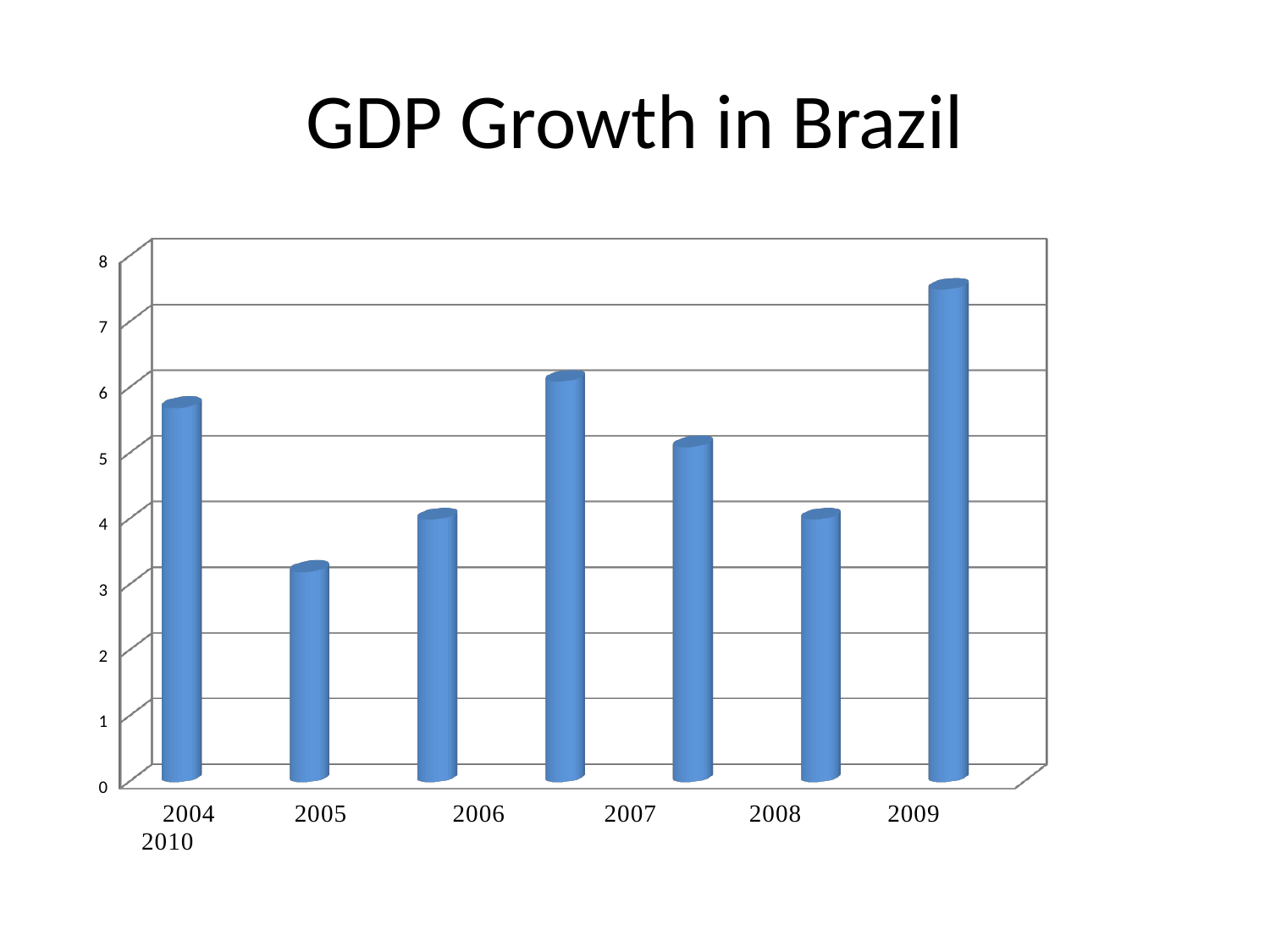

# GDP Growth in Brazil

[unsupported chart]